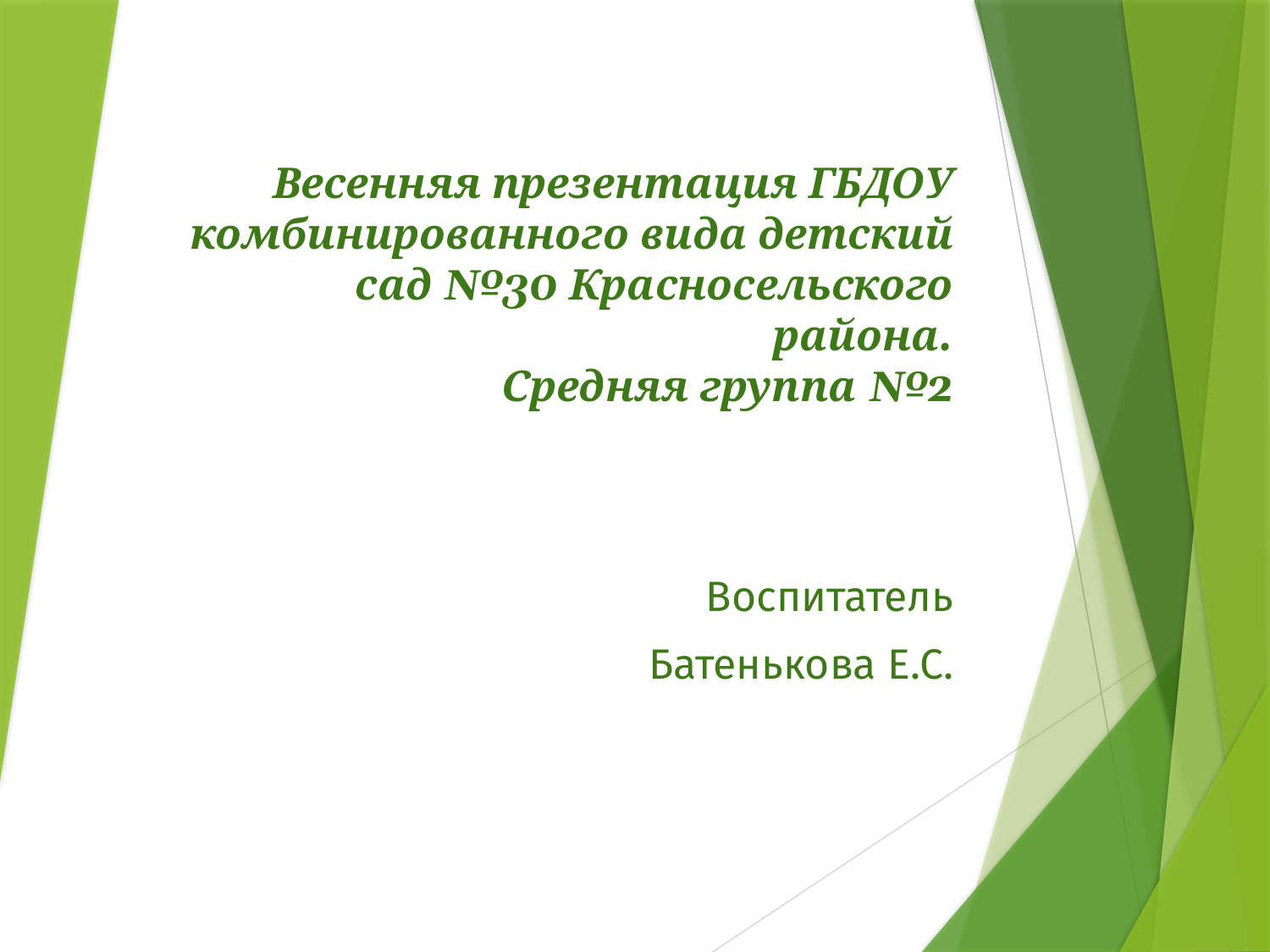

# Весенняя презентация ГБДОУ комбинированного вида детский сад №30 Красносельского района. Средняя группа №2
Воспитатель
Батенькова Е.С.